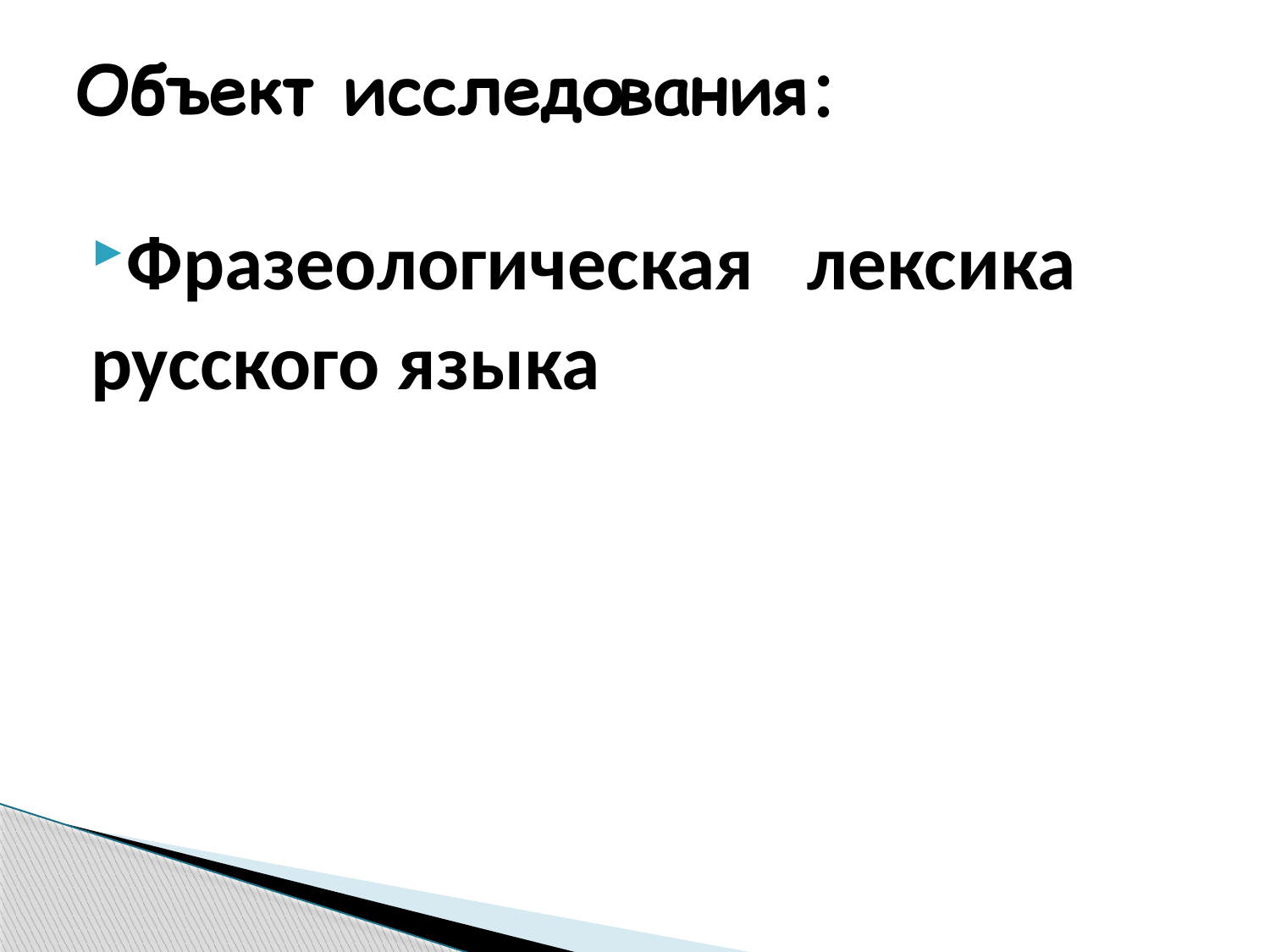

# Объект исследования:
Фразеологическая   лексика
русского языка